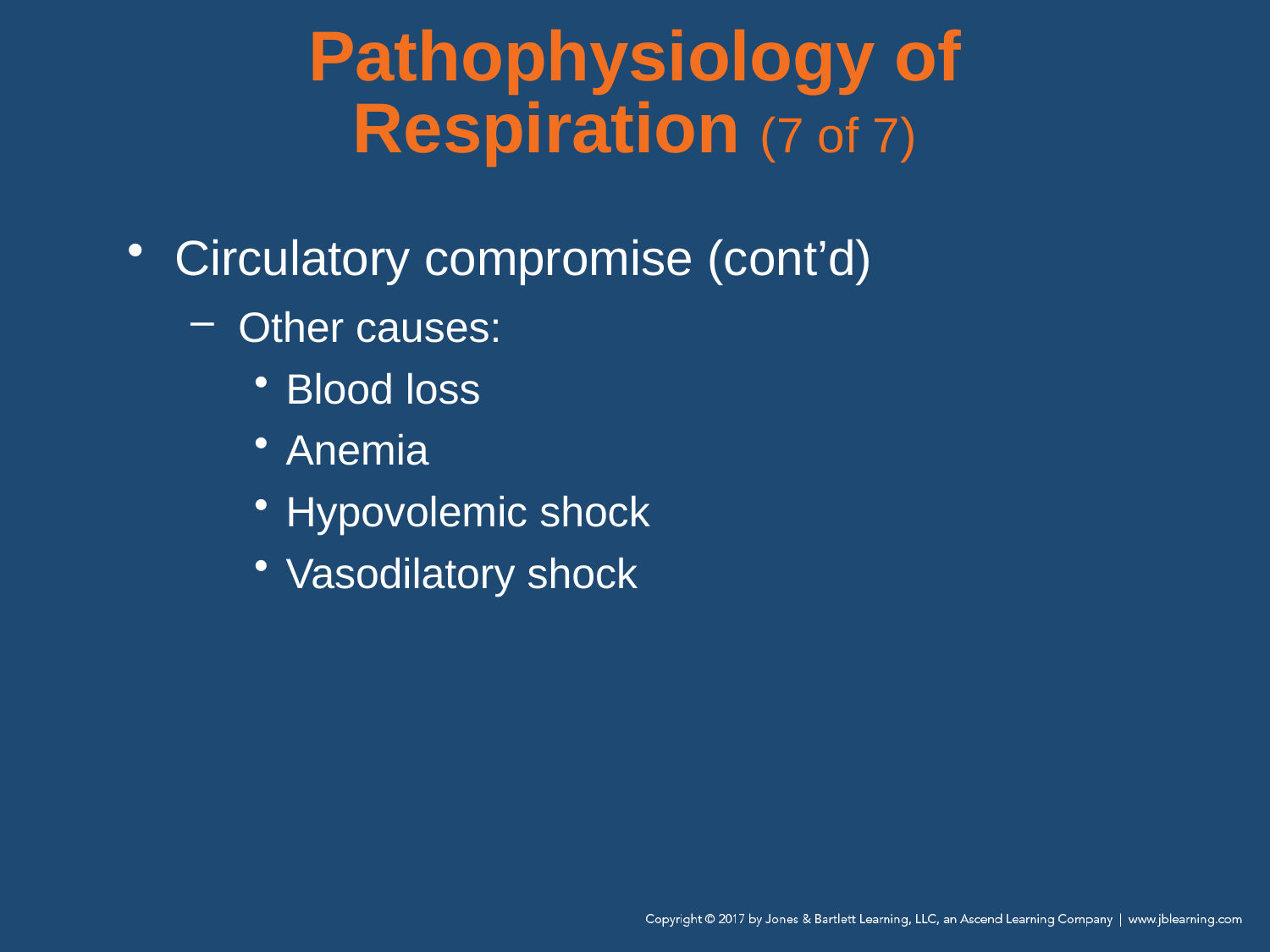

# Pathophysiology of Respiration (7 of 7)
Circulatory compromise (cont’d)
Other causes:
Blood loss
Anemia
Hypovolemic shock
Vasodilatory shock